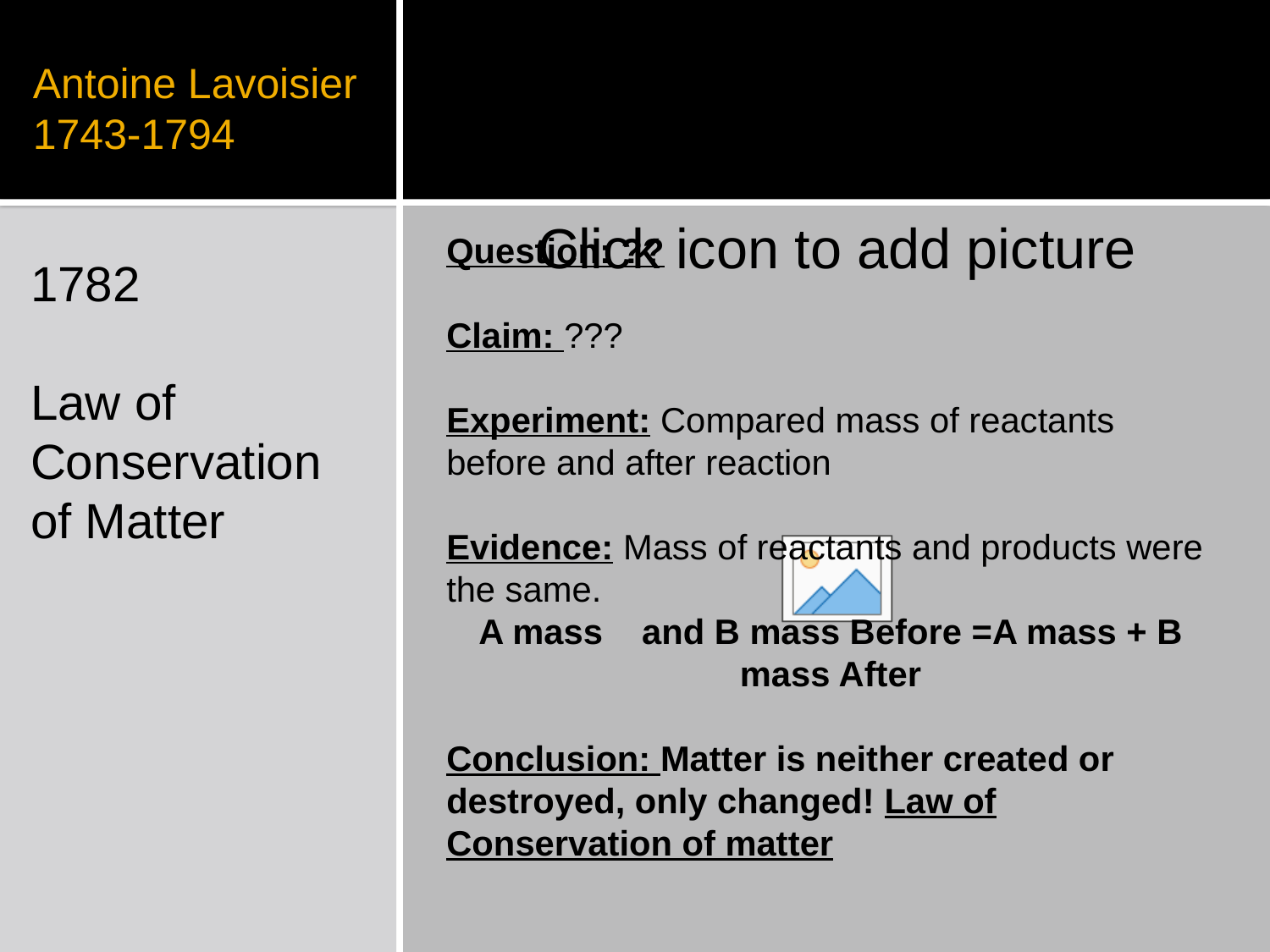

# Antoine Lavoisier 1743-1794

Question: ??

Claim: ???

Experiment: Compared mass of reactants before and after reaction

Evidence: Mass of reactants and products were the same.
A mass    and B mass Before =A mass + B mass After

Conclusion: Matter is neither created or destroyed, only changed! Law of Conservation of matter
1782

Law of Conservation of Matter